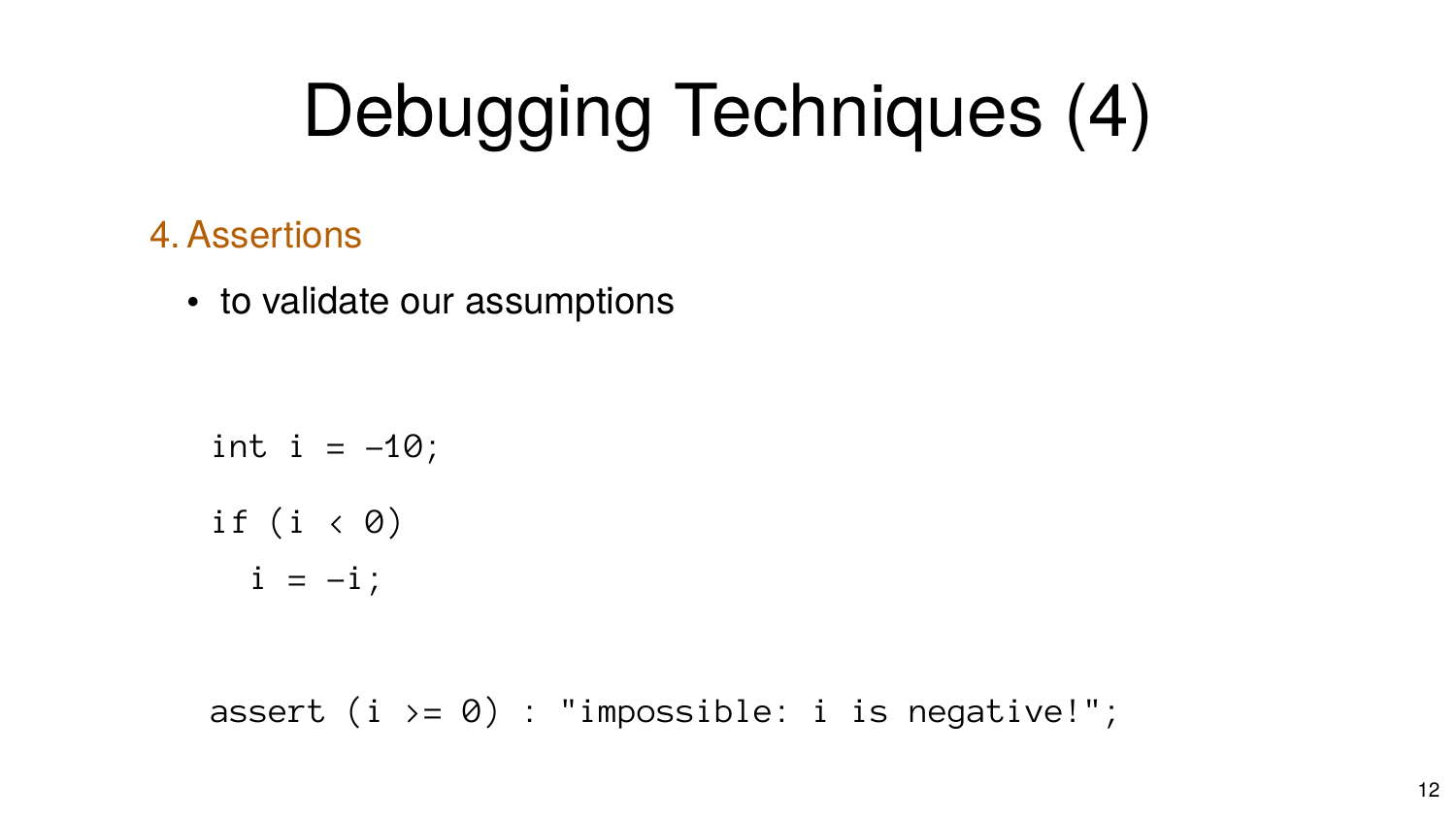

# Debugging Techniques (4)
Assertions
to validate our assumptions

int i = -10;
if (i < 0)
i = -i;

assert (i >= 0) : "impossible: i is negative!";
12